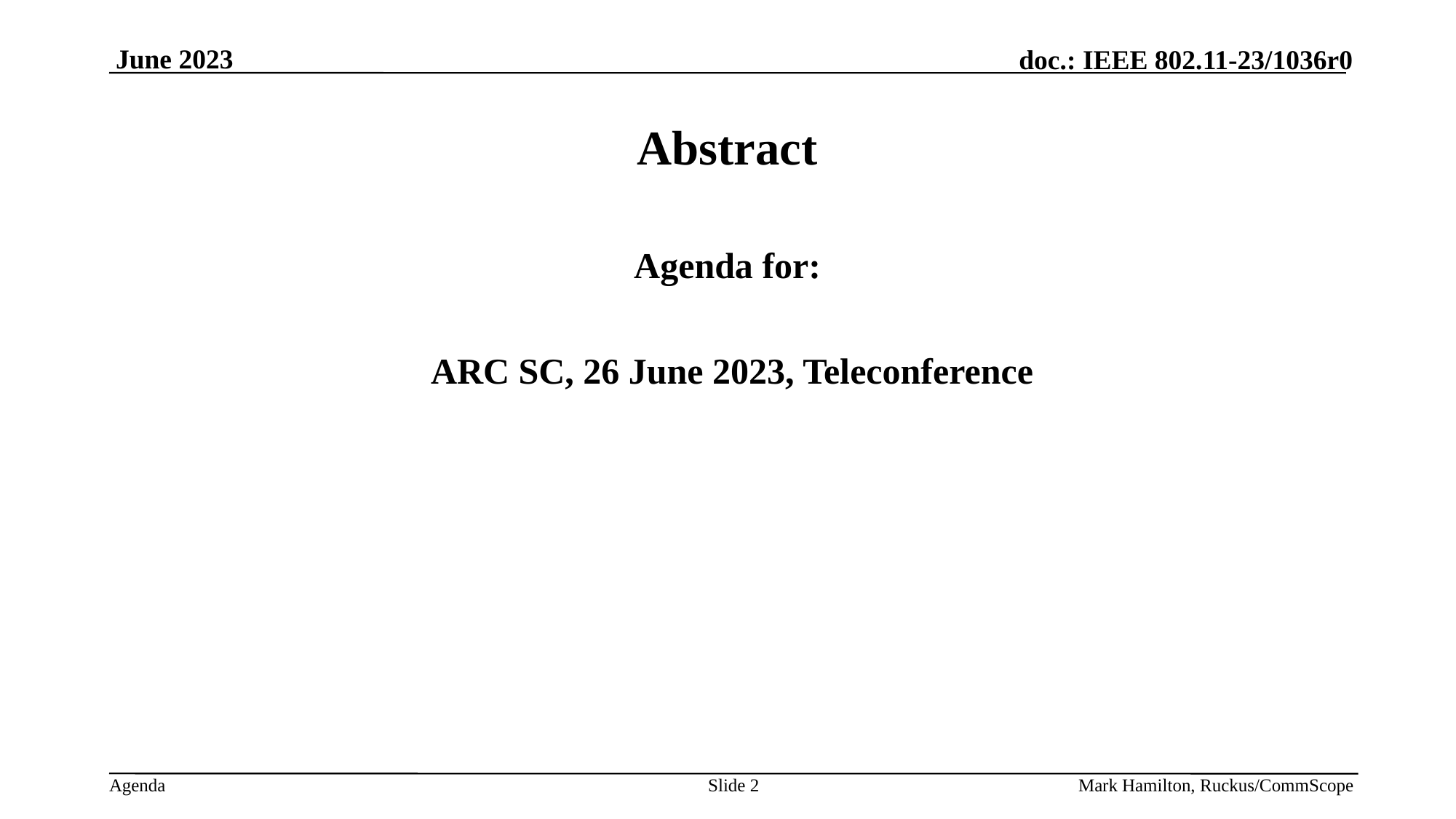

# Abstract
Agenda for:

 ARC SC, 26 June 2023, Teleconference
Slide 2